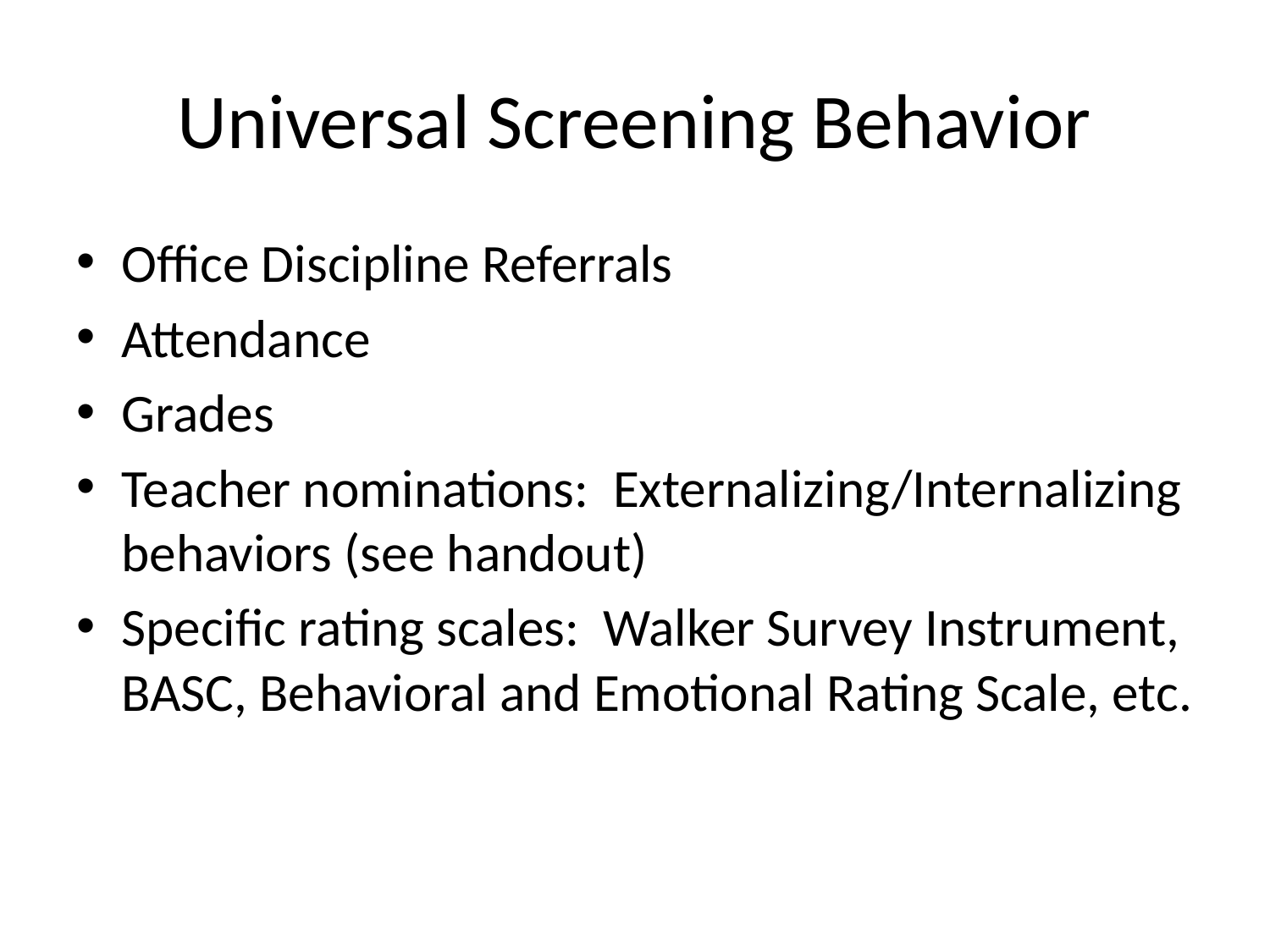

# Universal Screening Behavior
Office Discipline Referrals
Attendance
Grades
Teacher nominations:  Externalizing/Internalizing behaviors (see handout)
Specific rating scales:  Walker Survey Instrument,  BASC, Behavioral and Emotional Rating Scale, etc.